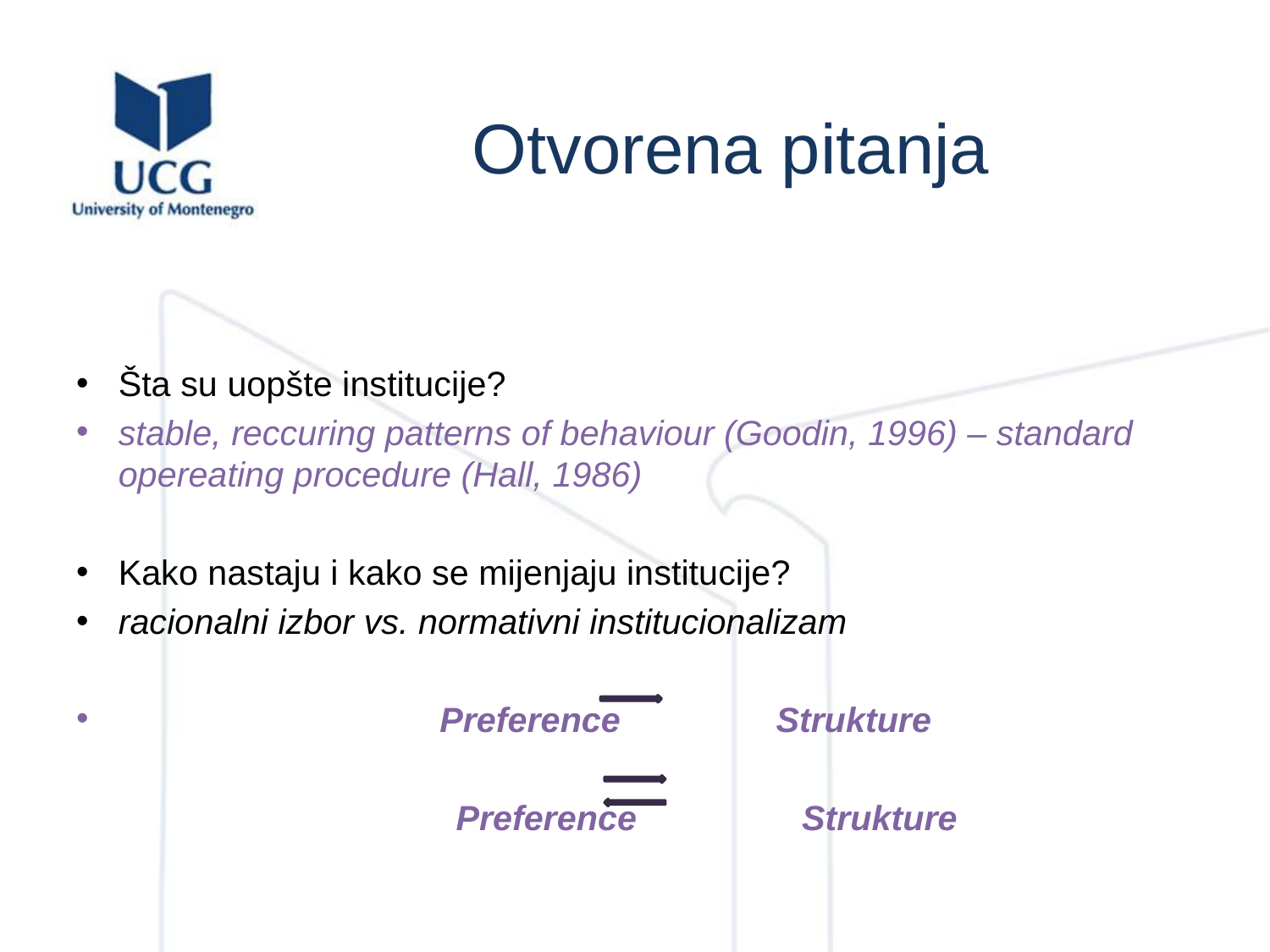

# Otvorena pitanja

Šta su uopšte institucije?
stable, reccuring patterns of behaviour (Goodin, 1996) – standard opereating procedure (Hall, 1986)

Kako nastaju i kako se mijenjaju institucije?
racionalni izbor vs. normativni institucionalizam

                                 Preference                Strukture

                                       Preference                 Strukture